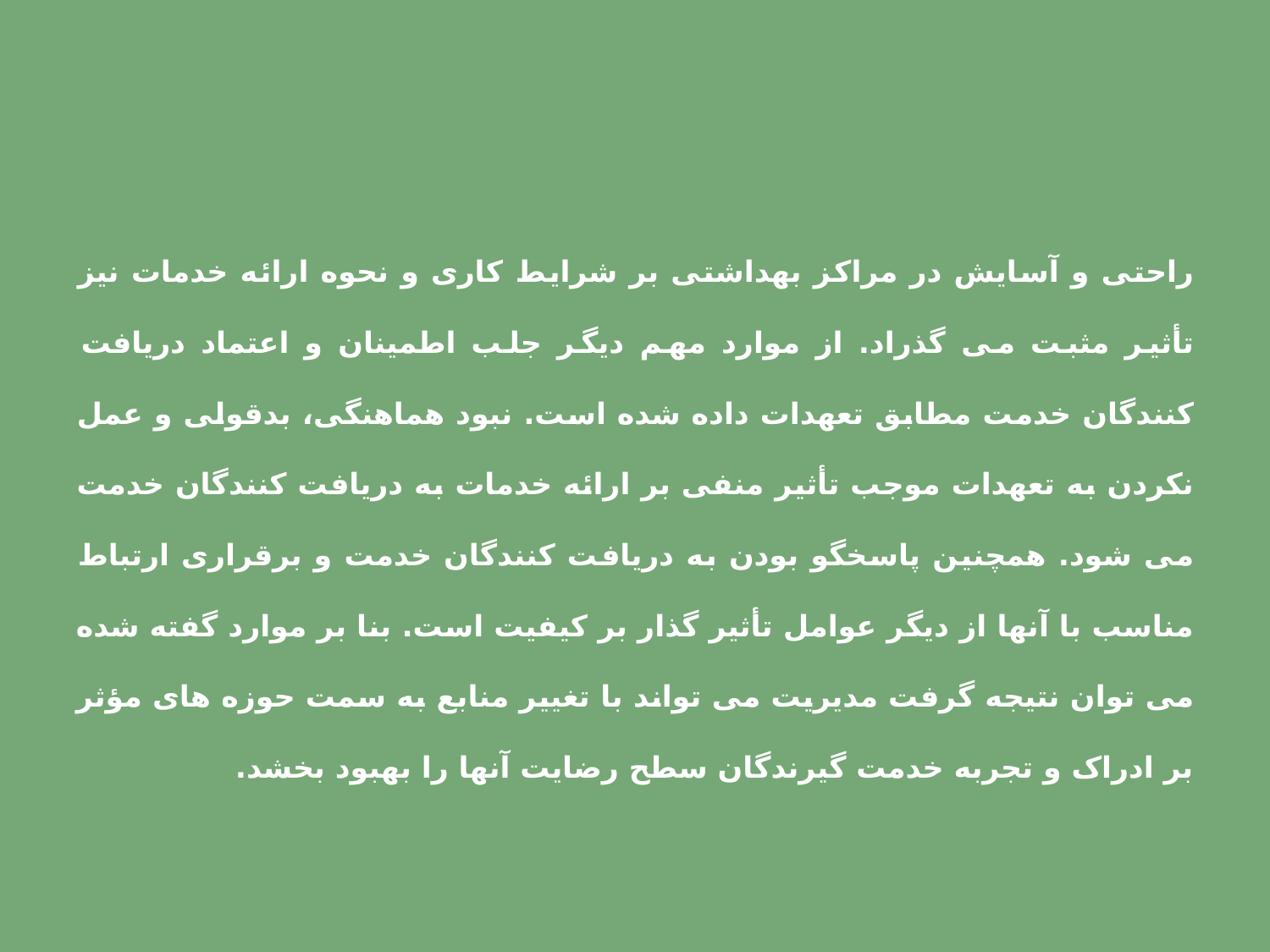

راحتی و آسایش در مراکز بهداشتی بر شرایط کاری و نحوه ارائه خدمات نیز تأثیر مثبت می گذراد. از موارد مهم دیگر جلب اطمینان و اعتماد دریافت کنندگان خدمت مطابق تعهدات داده شده است. نبود هماهنگی، بدقولی و عمل نکردن به تعهدات موجب تأثیر منفی بر ارائه خدمات به دریافت کنندگان خدمت می شود. همچنین پاسخگو بودن به دریافت کنندگان خدمت و برقراری ارتباط مناسب با آنها از دیگر عوامل تأثیر گذار بر کیفیت است. بنا بر موارد گفته شده می توان نتیجه گرفت مدیریت می تواند با تغییر منابع به سمت حوزه های مؤثر بر ادراک و تجربه خدمت گیرندگان سطح رضایت آنها را بهبود بخشد.